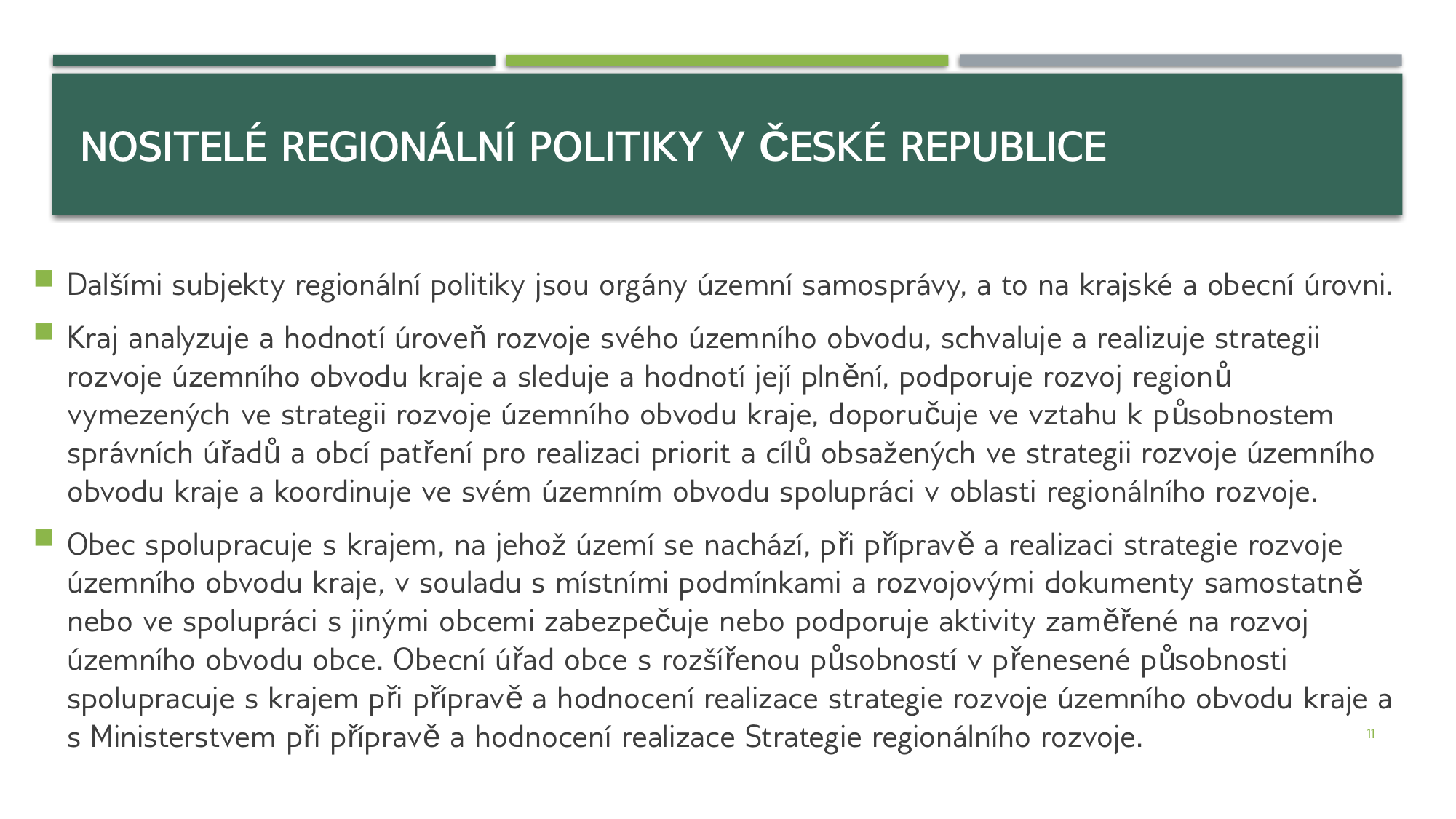

# Nositelé regionální politiky v České republice
Dalšími subjekty regionální politiky jsou orgány územní samosprávy, a to na krajské a obecní úrovni.
Kraj analyzuje a hodnotí úroveň rozvoje svého územního obvodu, schvaluje a realizuje strategii rozvoje územního obvodu kraje a sleduje a hodnotí její plnění, podporuje rozvoj regionů vymezených ve strategii rozvoje územního obvodu kraje, doporučuje ve vztahu k působnostem správních úřadů a obcí patření pro realizaci priorit a cílů obsažených ve strategii rozvoje územního obvodu kraje a koordinuje ve svém územním obvodu spolupráci v oblasti regionálního rozvoje.
Obec spolupracuje s krajem, na jehož území se nachází, při přípravě a realizaci strategie rozvoje územního obvodu kraje, v souladu s místními podmínkami a rozvojovými dokumenty samostatně nebo ve spolupráci s jinými obcemi zabezpečuje nebo podporuje aktivity zaměřené na rozvoj územního obvodu obce. Obecní úřad obce s rozšířenou působností v přenesené působnosti spolupracuje s krajem při přípravě a hodnocení realizace strategie rozvoje územního obvodu kraje a s Ministerstvem při přípravě a hodnocení realizace Strategie regionálního rozvoje.
11